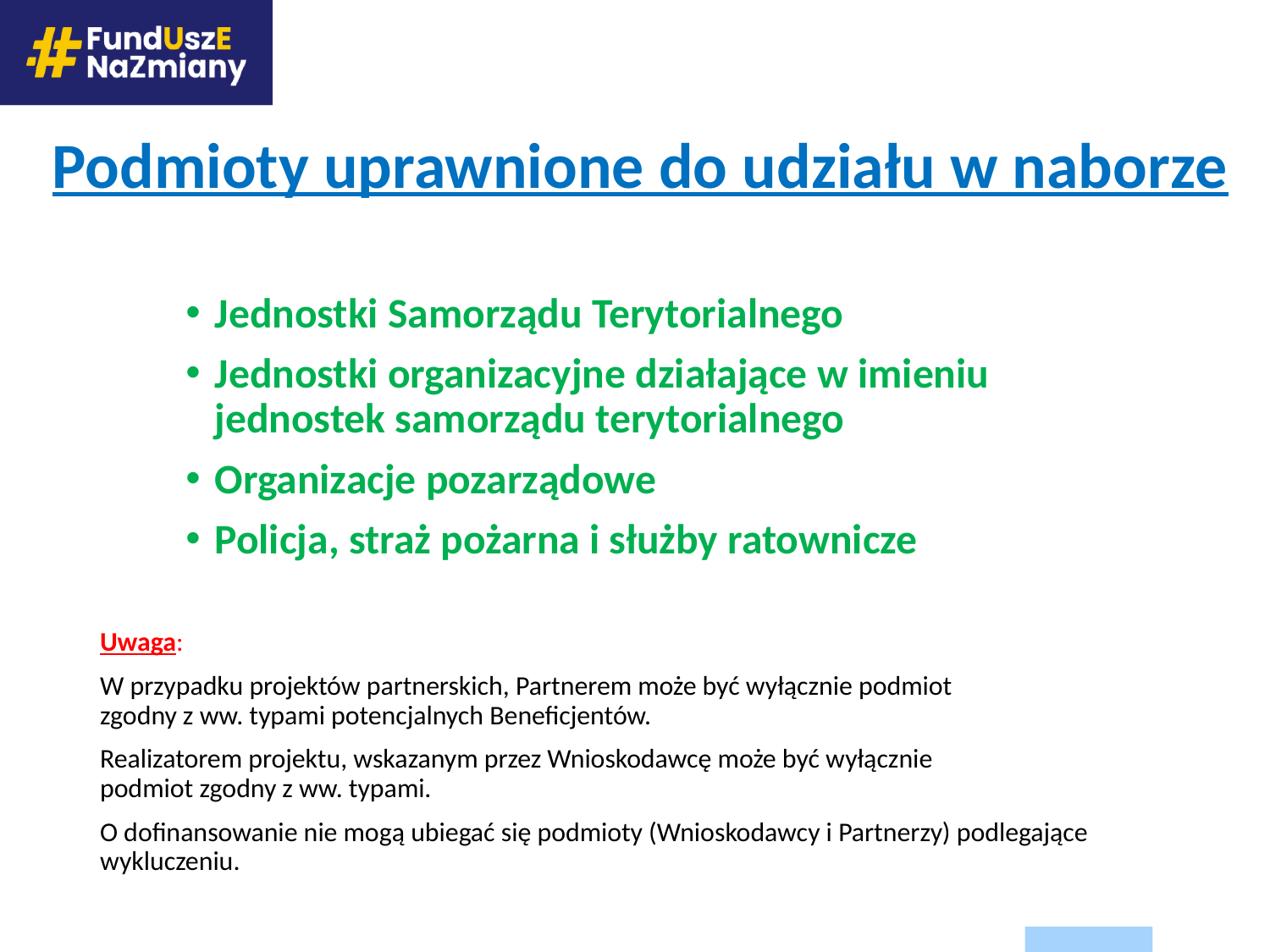

# Podmioty uprawnione do udziału w naborze
Jednostki Samorządu Terytorialnego
Jednostki organizacyjne działające w imieniu jednostek samorządu terytorialnego
Organizacje pozarządowe
Policja, straż pożarna i służby ratownicze

Uwaga:
W przypadku projektów partnerskich, Partnerem może być wyłącznie podmiot
zgodny z ww. typami potencjalnych Beneficjentów.
Realizatorem projektu, wskazanym przez Wnioskodawcę może być wyłącznie
podmiot zgodny z ww. typami.
O dofinansowanie nie mogą ubiegać się podmioty (Wnioskodawcy i Partnerzy) podlegające wykluczeniu.